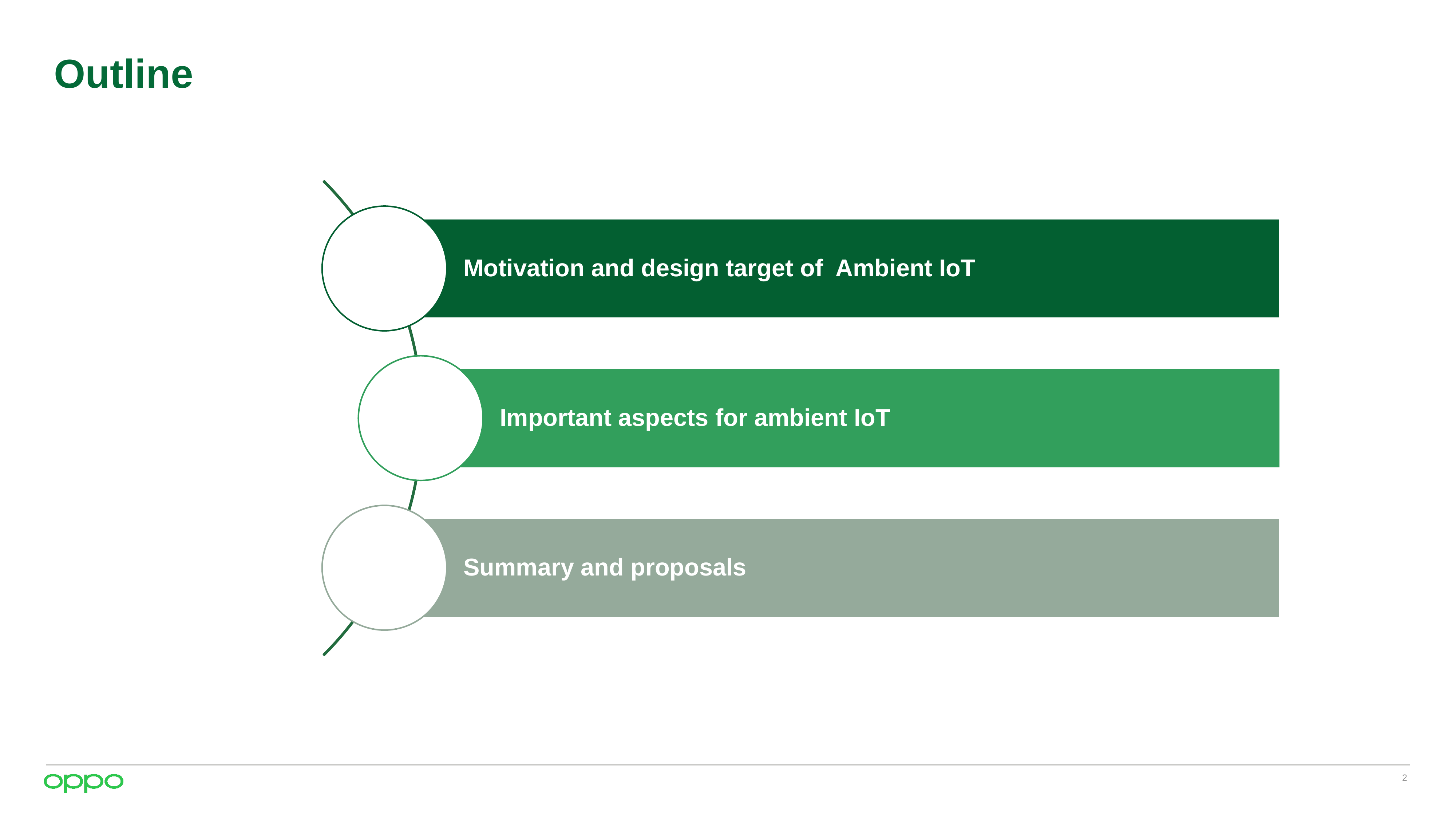

# Outline
Motivation and design target of  Ambient IoT
Important aspects for ambient IoT
Summary and proposals